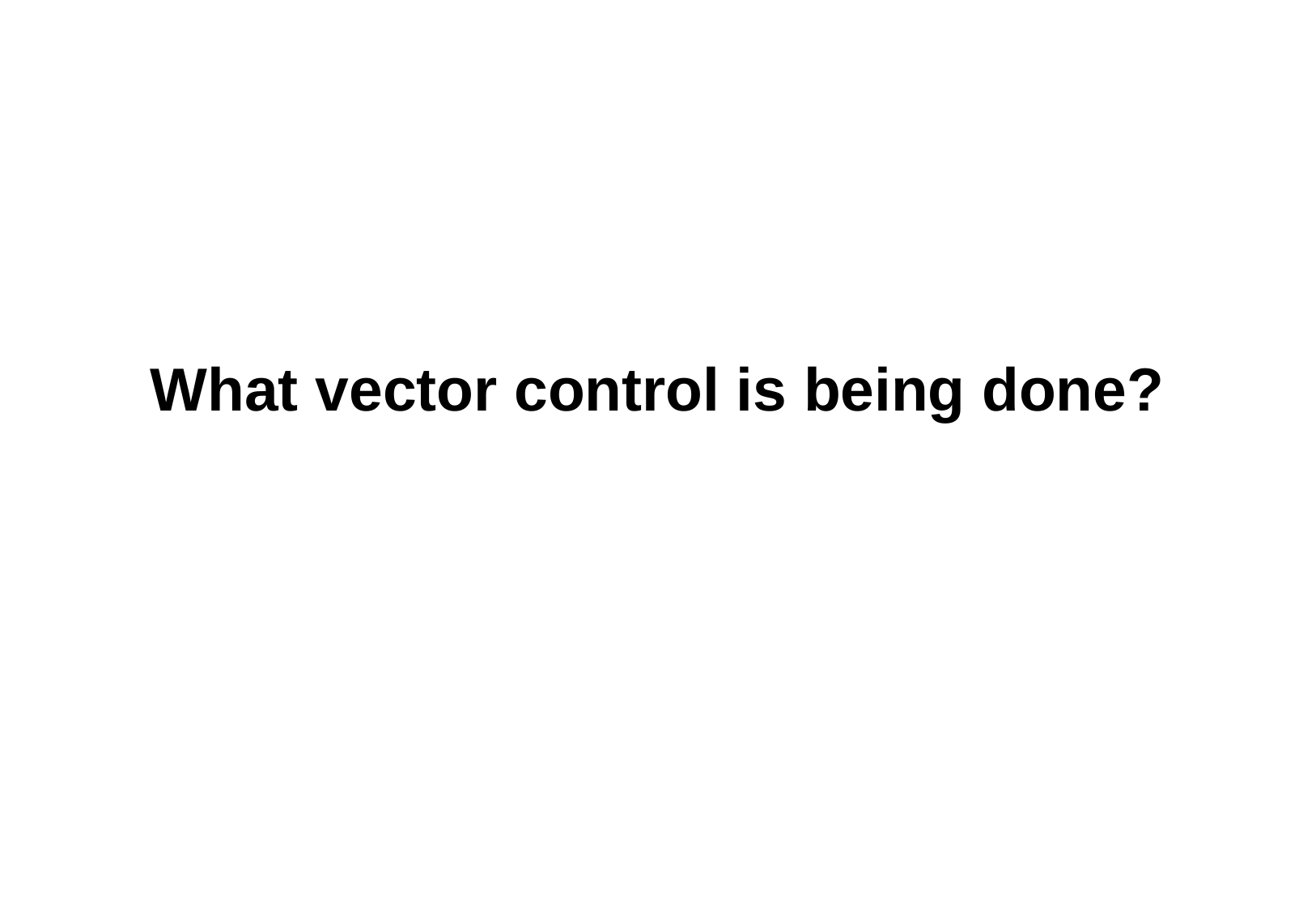

# What vector control is being done?